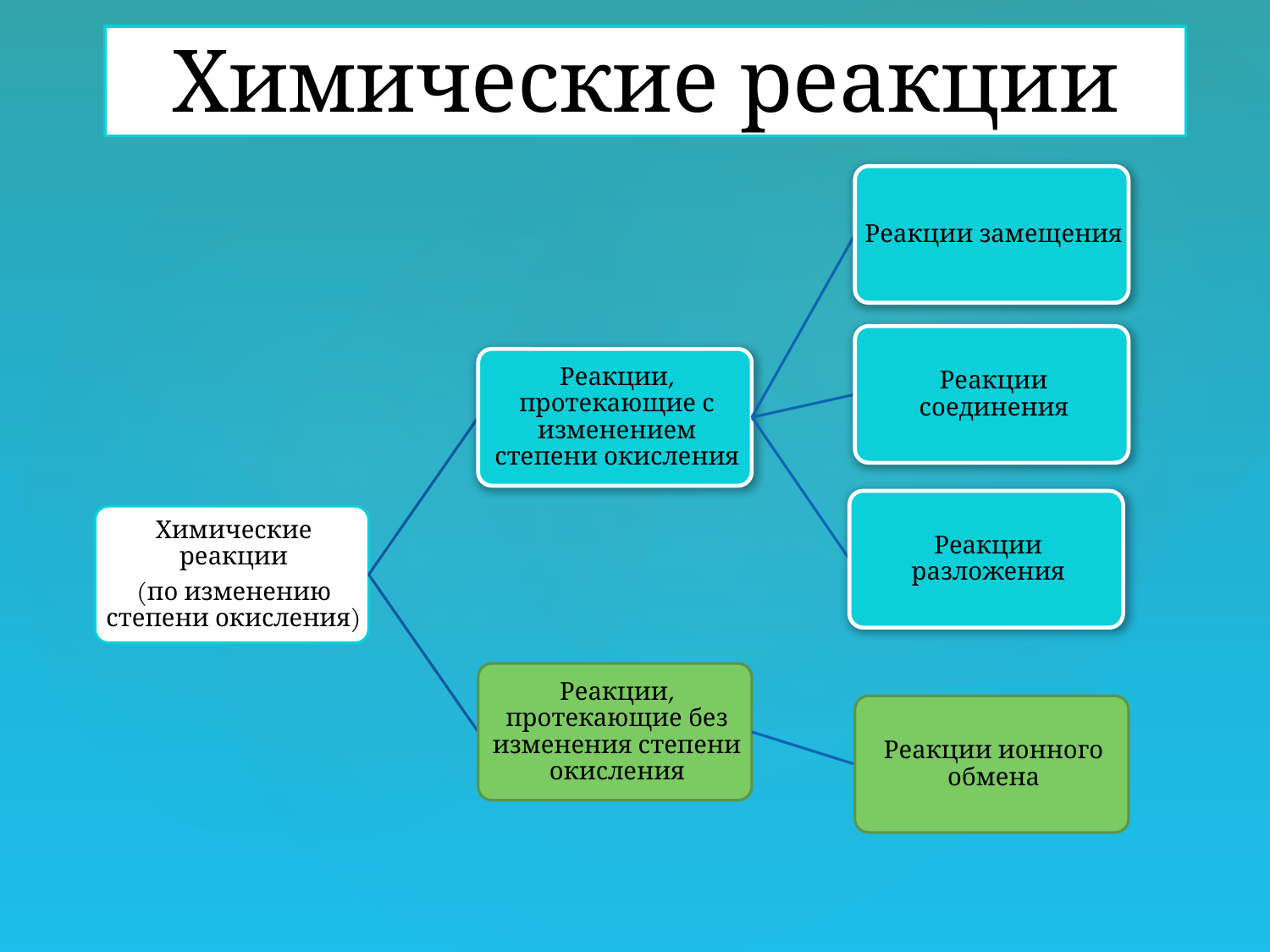

# Химические реакции
Химические реакции
(по изменению степени окисления)

Реакции, протекающие с изменением степени окисления

Реакции соединения

Реакции разложения

Реакции замещения

Реакции, протекающие без изменения степени окисления

Реакции ионного обмена